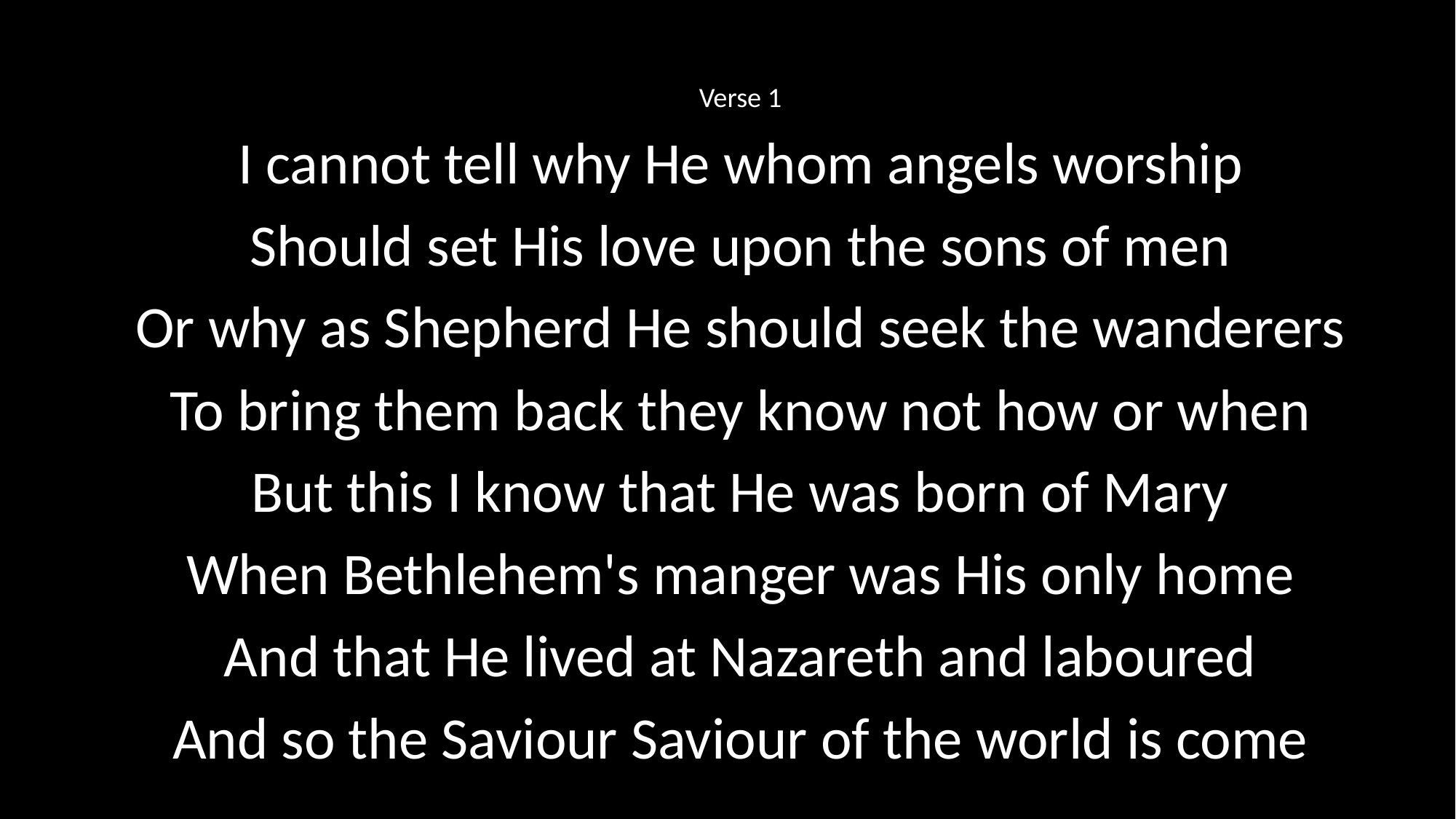

Verse 1
I cannot tell why He whom angels worship
Should set His love upon the sons of men
Or why as Shepherd He should seek the wanderers
To bring them back they know not how or when
But this I know that He was born of Mary
When Bethlehem's manger was His only home
And that He lived at Nazareth and laboured
And so the Saviour Saviour of the world is come